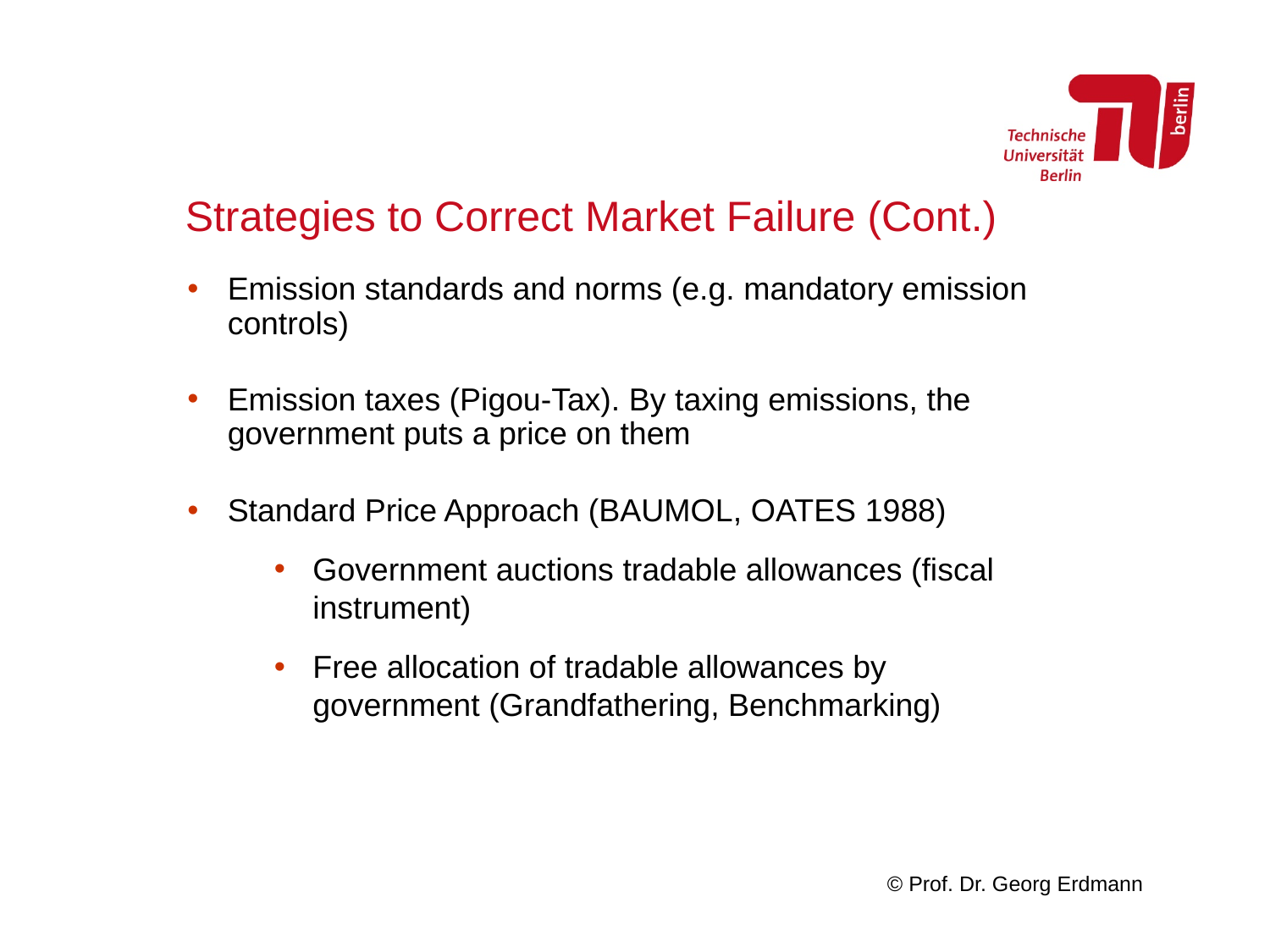

# Strategies to Correct Market Failure (Cont.)
Emission standards and norms (e.g. mandatory emission controls)
Emission taxes (Pigou-Tax). By taxing emissions, the government puts a price on them
Standard Price Approach (Baumol, Oates 1988)
Government auctions tradable allowances (fiscal instrument)
Free allocation of tradable allowances by government (Grandfathering, Benchmarking)
© Prof. Dr. Georg Erdmann